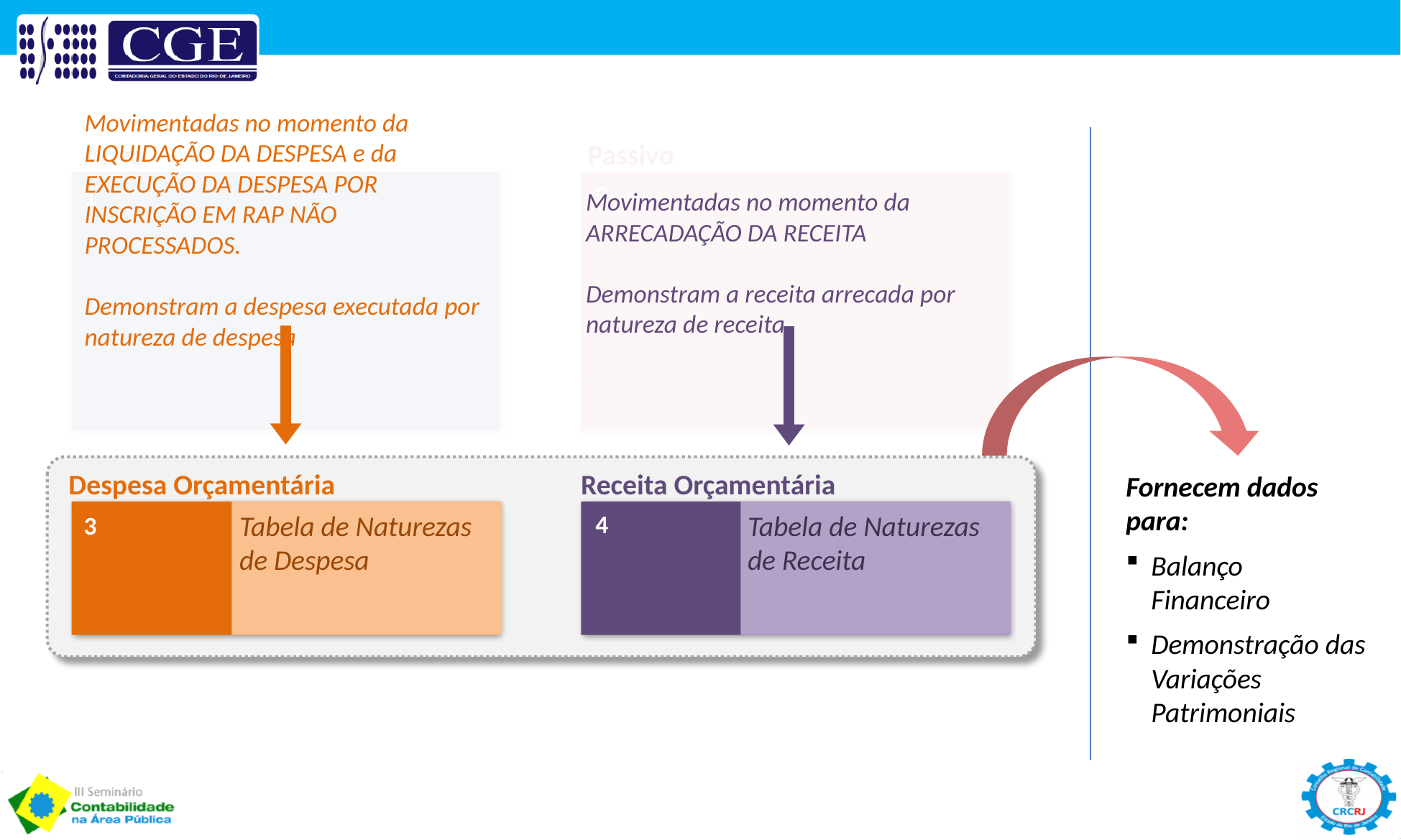

Movimentadas no momento da LIQUIDAÇÃO DA DESPESA e da EXECUÇÃO DA DESPESA POR INSCRIÇÃO EM RAP NÃO PROCESSADOS.

Demonstram a despesa executada por natureza de despesa

Passivo
Ativo

2
1
Movimentadas no momento da ARRECADAÇÃO DA RECEITA

Demonstram a receita arrecada por natureza de receita

Despesa Orçamentária
Receita Orçamentária
Fornecem dados para:
Balanço Financeiro
Demonstração das Variações Patrimoniais
Tabela de Naturezas de Despesa
Tabela de Naturezas de Receita
4

3